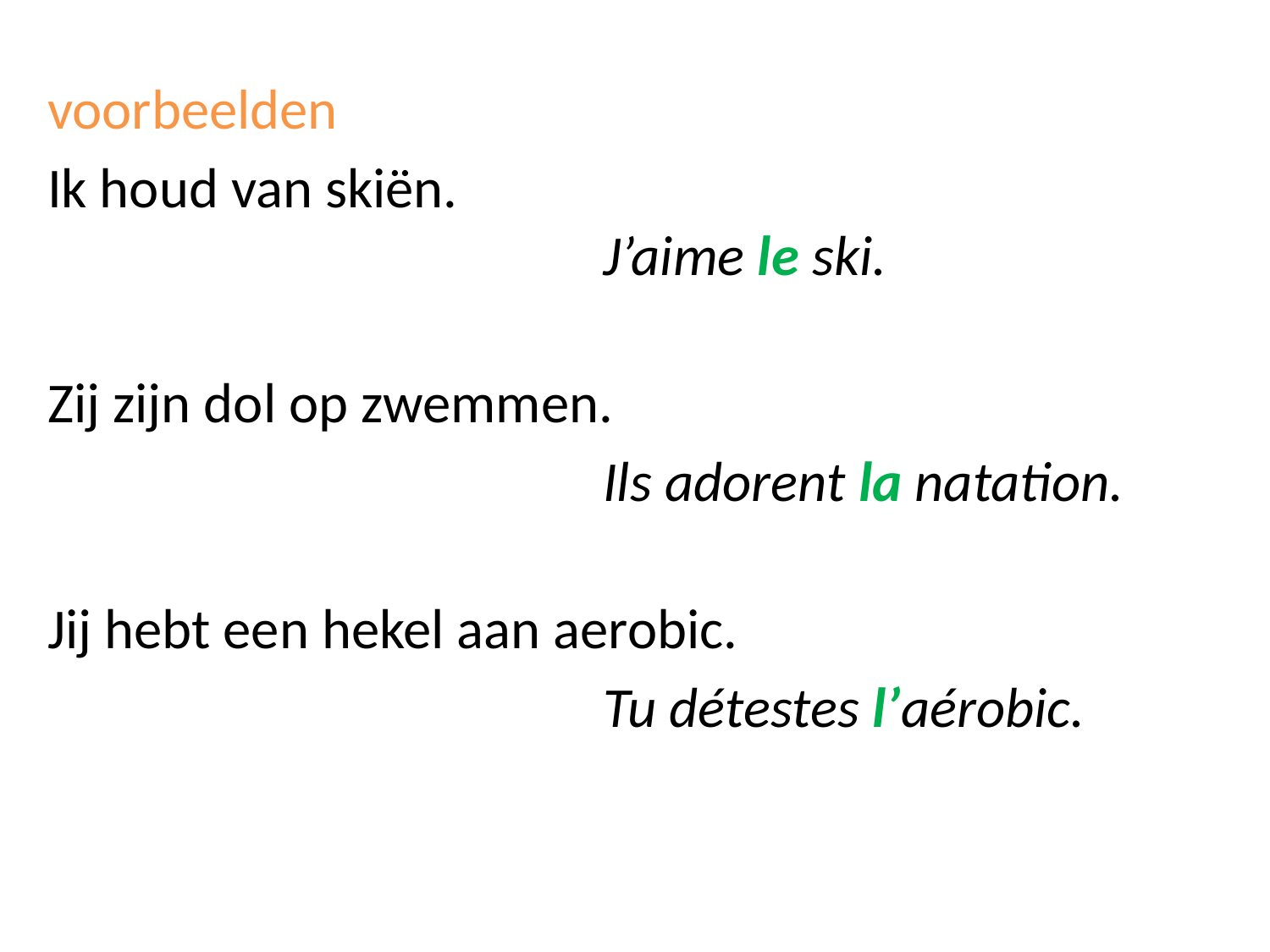

voorbeelden
Ik houd van skiën.
				J’aime le ski.
Zij zijn dol op zwemmen.
					Ils adorent la natation.
Jij hebt een hekel aan aerobic.
					Tu détestes l’aérobic.